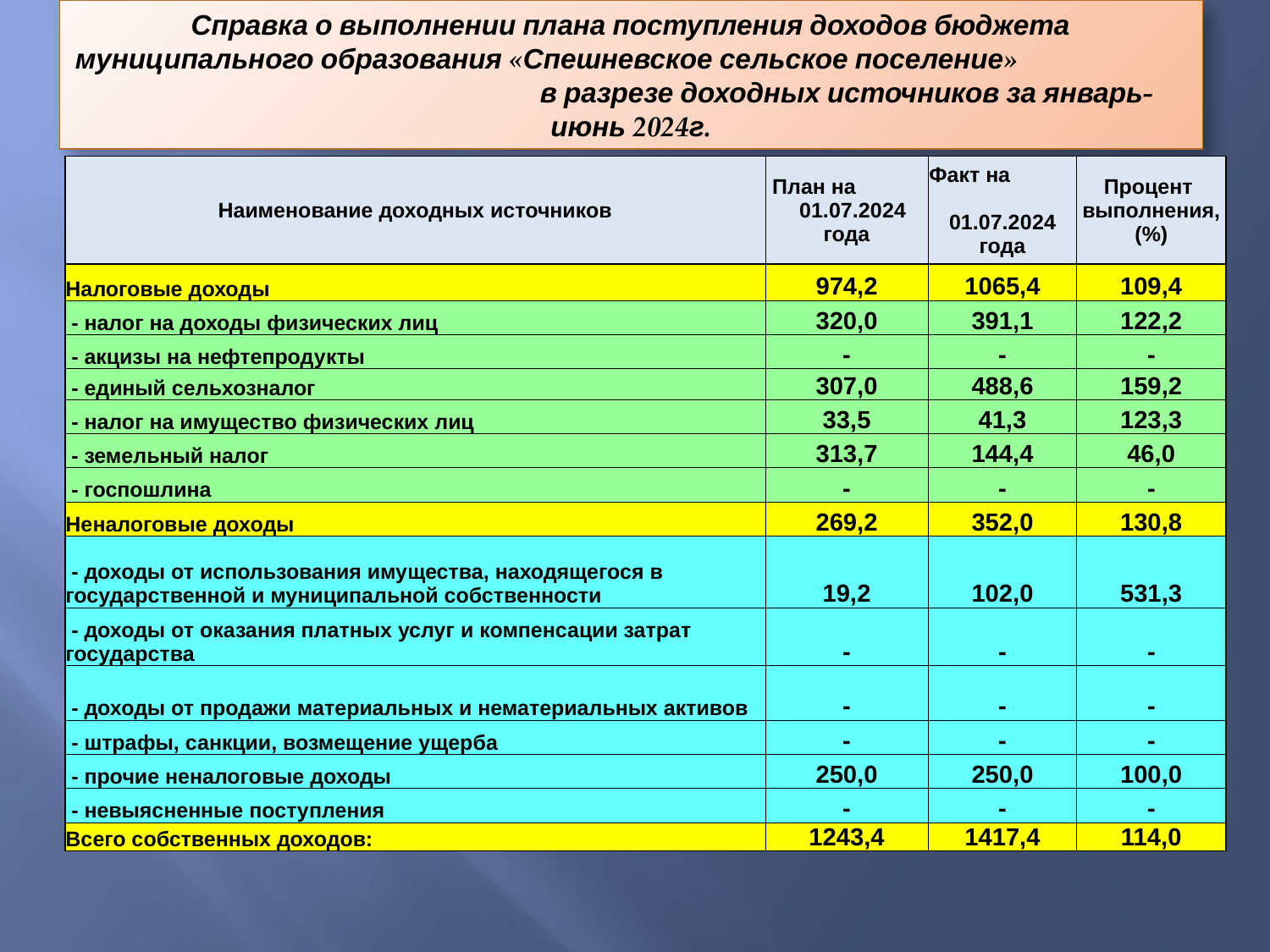

# Справка о выполнении плана поступления доходов бюджета муниципального образования «Спешневское сельское поселение»                                                                                       в разрезе доходных источников за январь-июнь 2024г.
| Наименование доходных источников | План на 01.07.2024 года | Факт на 01.07.2024 года | Процент выполнения, (%) |
| --- | --- | --- | --- |
| Налоговые доходы | 974,2 | 1065,4 | 109,4 |
| - налог на доходы физических лиц | 320,0 | 391,1 | 122,2 |
| - акцизы на нефтепродукты | - | - | - |
| - единый сельхозналог | 307,0 | 488,6 | 159,2 |
| - налог на имущество физических лиц | 33,5 | 41,3 | 123,3 |
| - земельный налог | 313,7 | 144,4 | 46,0 |
| - госпошлина | - | - | - |
| Неналоговые доходы | 269,2 | 352,0 | 130,8 |
| - доходы от использования имущества, находящегося в государственной и муниципальной собственности | 19,2 | 102,0 | 531,3 |
| - доходы от оказания платных услуг и компенсации затрат государства | - | - | - |
| - доходы от продажи материальных и нематериальных активов | - | - | - |
| - штрафы, санкции, возмещение ущерба | - | - | - |
| - прочие неналоговые доходы | 250,0 | 250,0 | 100,0 |
| - невыясненные поступления | - | - | - |
| Всего собственных доходов: | 1243,4 | 1417,4 | 114,0 |